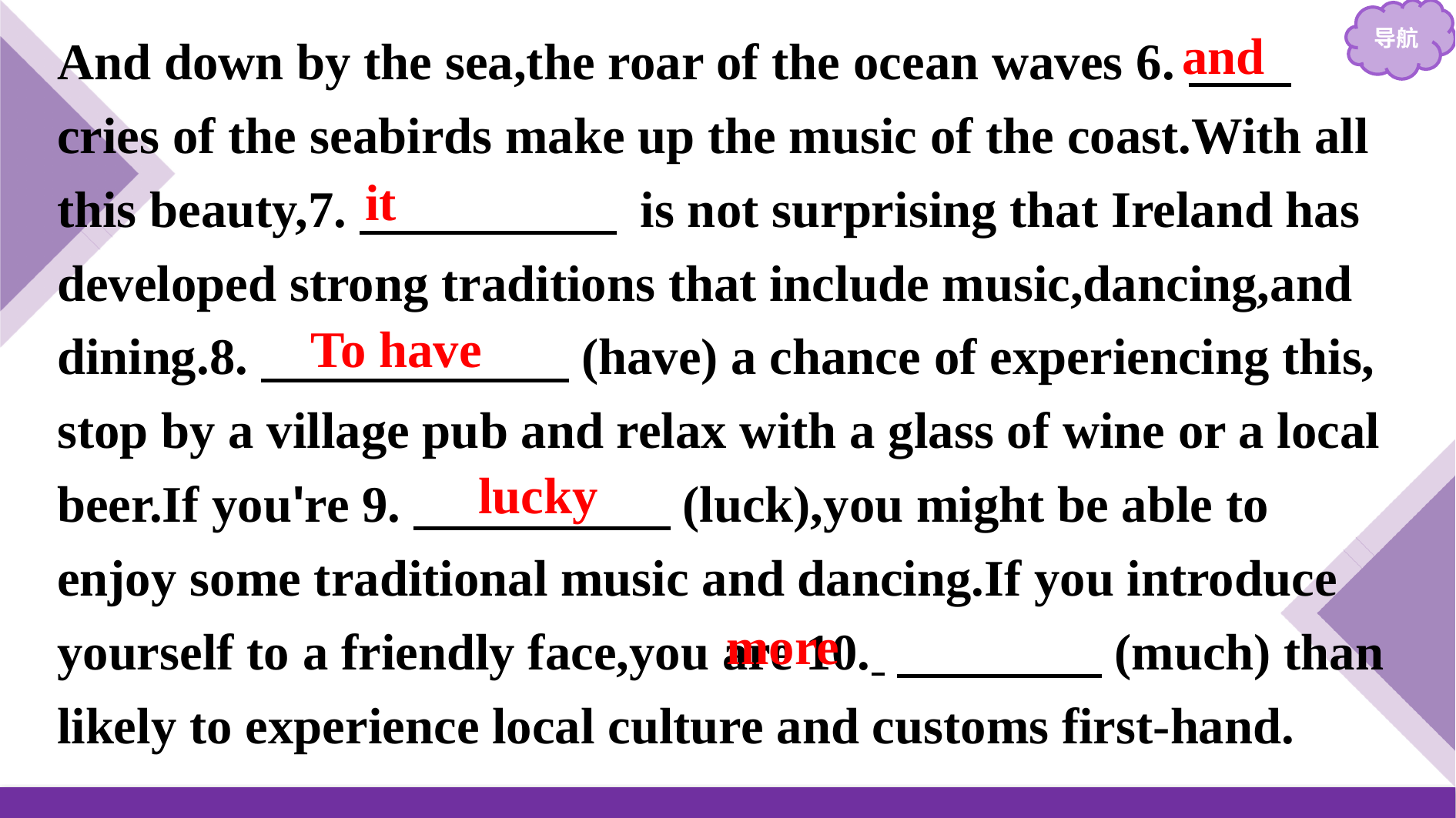

And down by the sea,the roar of the ocean waves 6.　　 cries of the seabirds make up the music of the coast.With all this beauty,7.　　　　　 is not surprising that Ireland has developed strong traditions that include music,dancing,and dining.8.　　　　　　(have) a chance of experiencing this, stop by a village pub and relax with a glass of wine or a local beer.If you're 9.　　　　　(luck),you might be able to enjoy some traditional music and dancing.If you introduce yourself to a friendly face,you are 10. 　　　　(much) than likely to experience local culture and customs first-hand.
and
it
To have
lucky
more